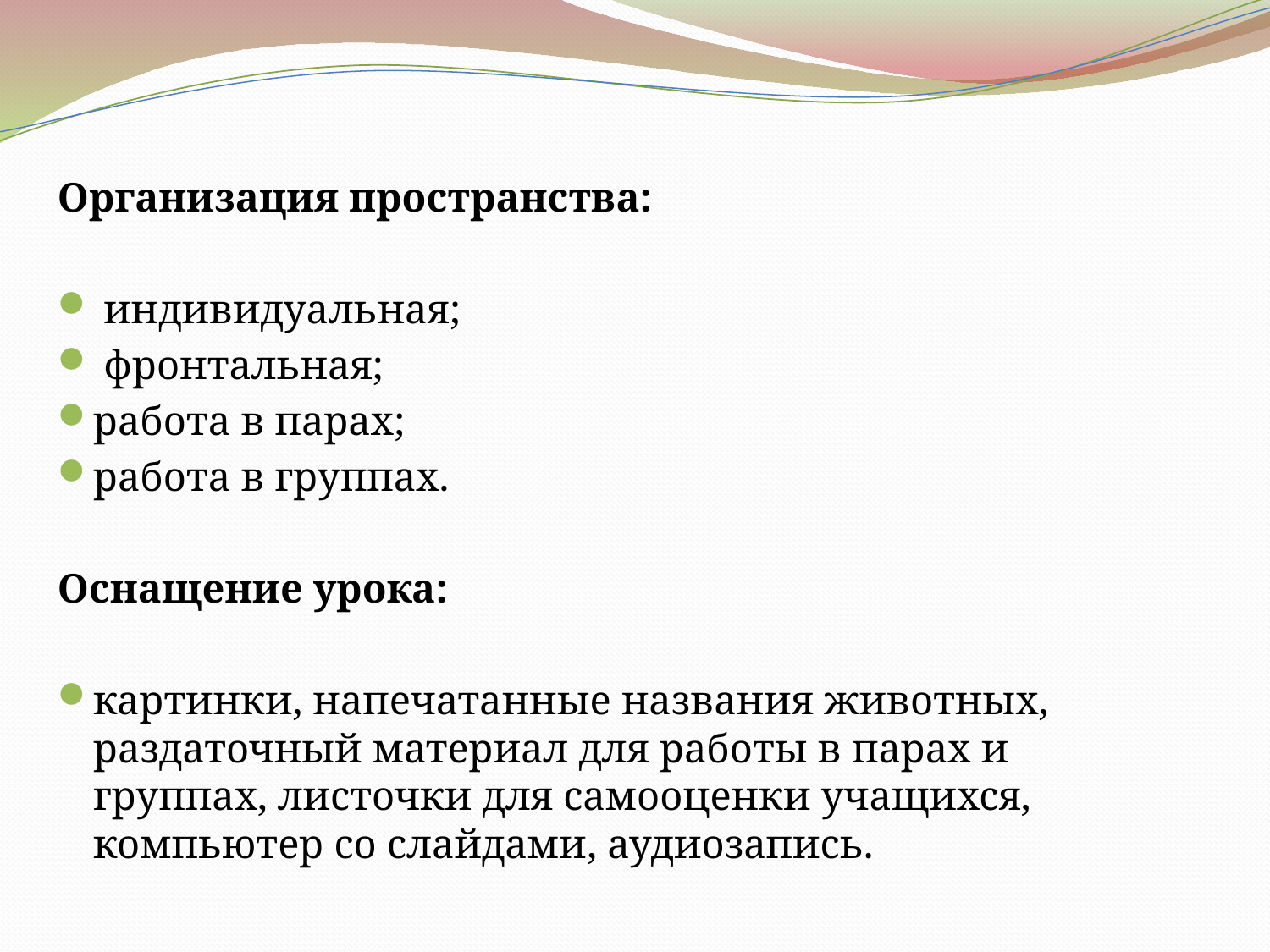

Организация пространства:

 индивидуальная;
 фронтальная;
работа в парах;
работа в группах.

Оснащение урока:

картинки, напечатанные названия животных, раздаточный материал для работы в парах и группах, листочки для самооценки учащихся, компьютер со слайдами, аудиозапись.